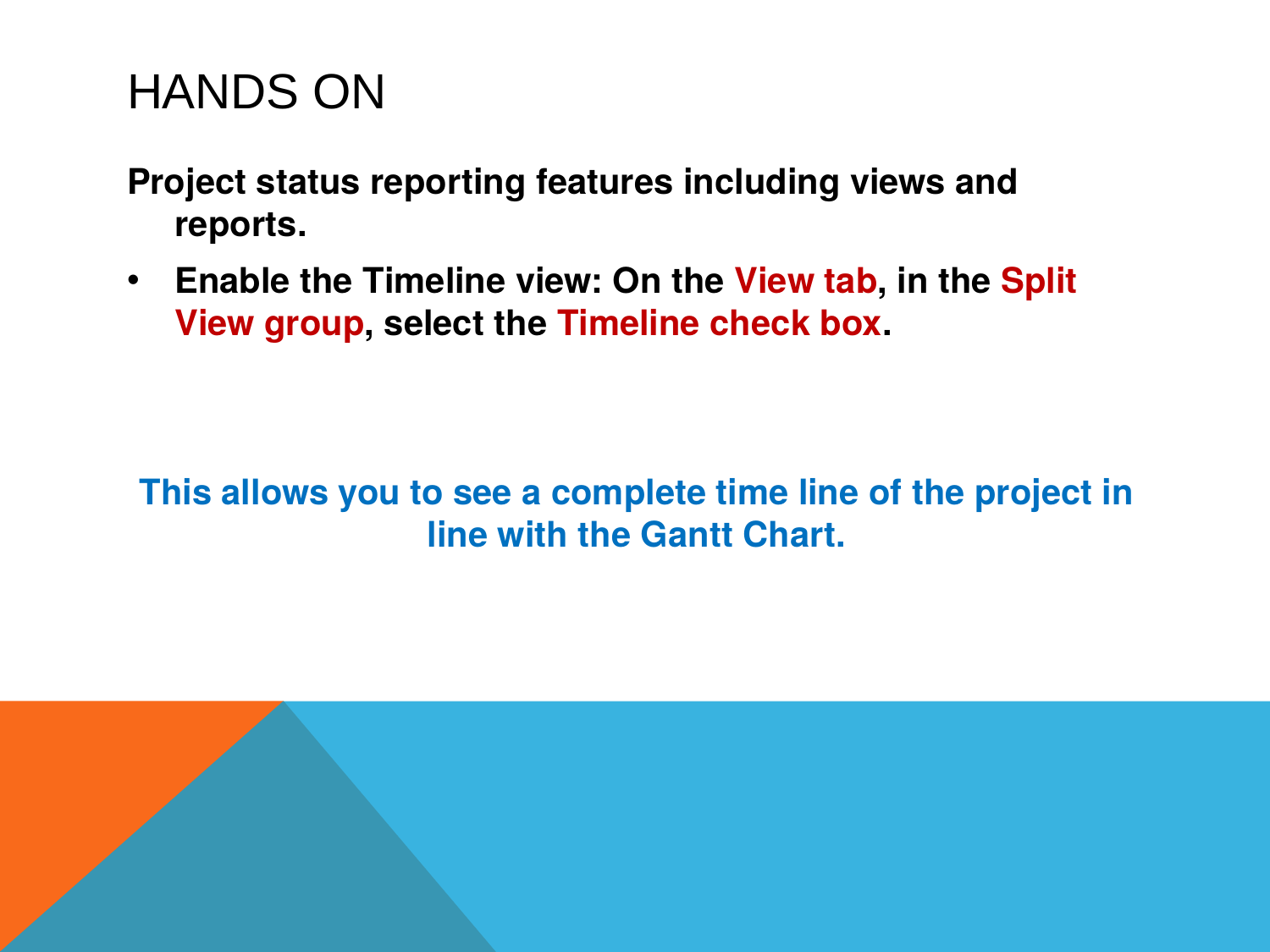

# Hands on
Project status reporting features including views and reports.
Enable the Timeline view: On the View tab, in the Split View group, select the Timeline check box.

This allows you to see a complete time line of the project in line with the Gantt Chart.